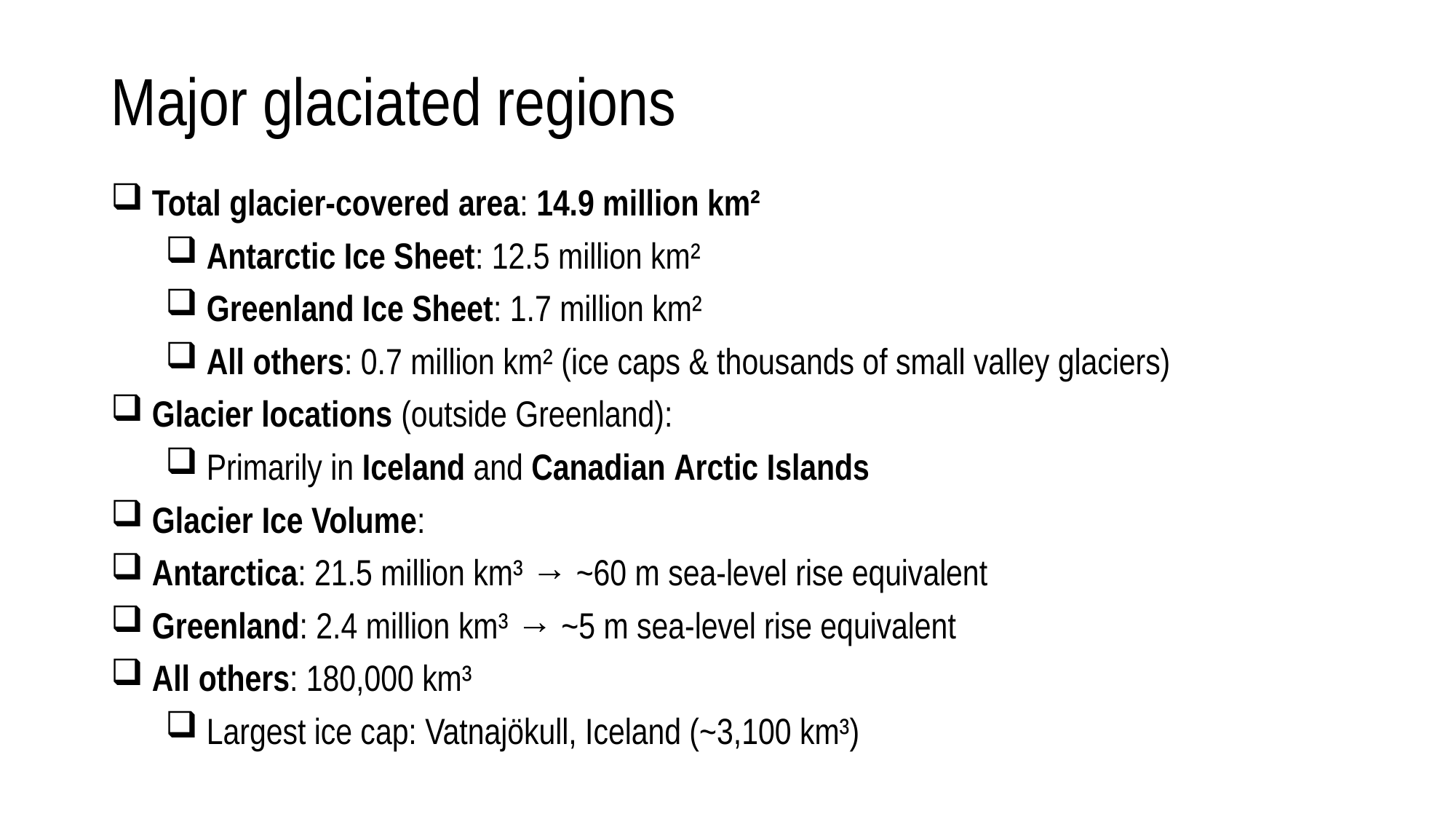

# Major glaciated regions
 Total glacier-covered area: 14.9 million km²
 Antarctic Ice Sheet: 12.5 million km²
 Greenland Ice Sheet: 1.7 million km²
 All others: 0.7 million km² (ice caps & thousands of small valley glaciers)
 Glacier locations (outside Greenland):
 Primarily in Iceland and Canadian Arctic Islands
 Glacier Ice Volume:
 Antarctica: 21.5 million km³ → ~60 m sea-level rise equivalent
 Greenland: 2.4 million km³ → ~5 m sea-level rise equivalent
 All others: 180,000 km³
 Largest ice cap: Vatnajökull, Iceland (~3,100 km³)